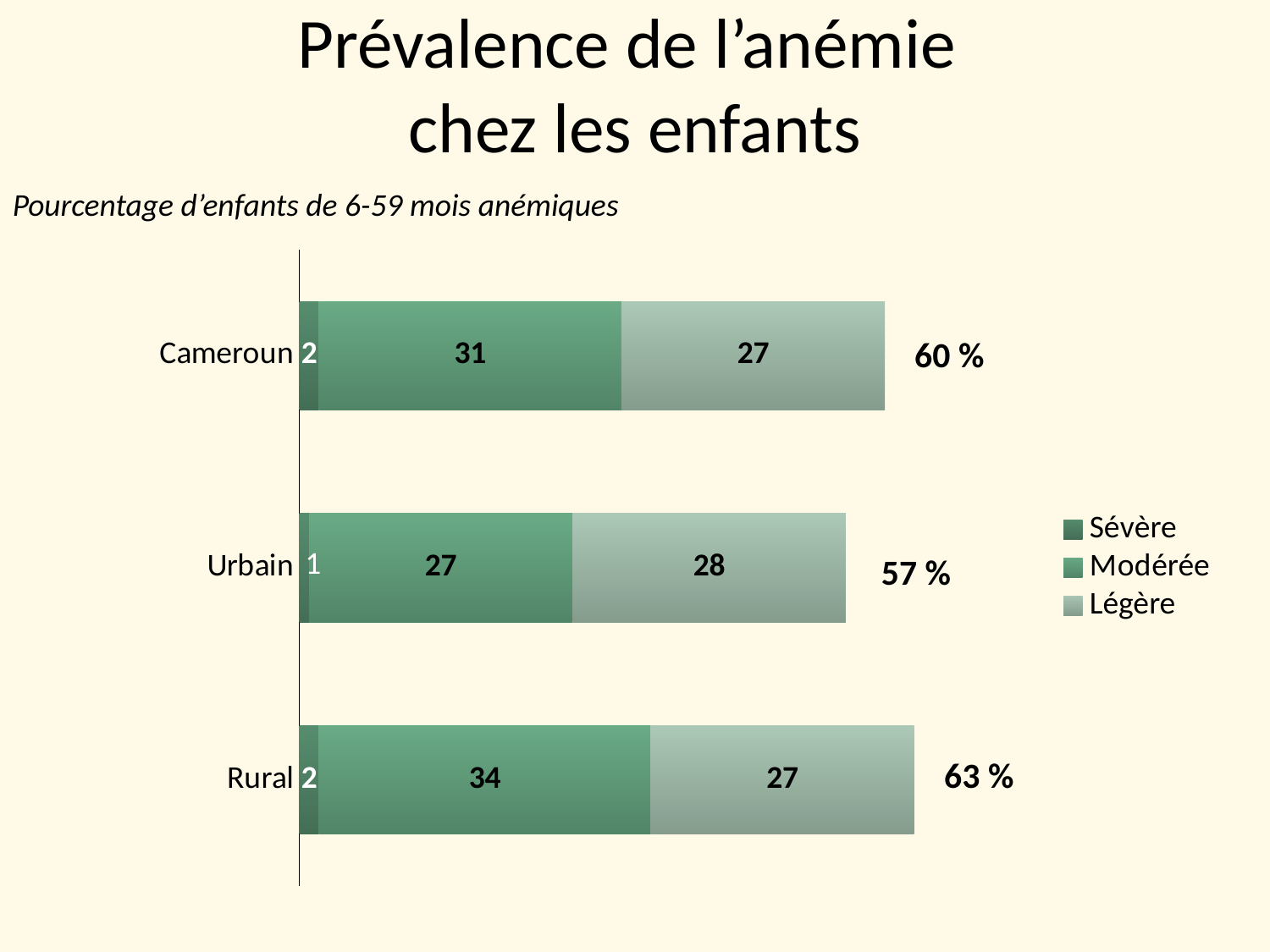

# Prévalence de l’anémie chez les enfants
Pourcentage d’enfants de 6-59 mois anémiques

### Chart

| Category | Sévère | Modérée | Légère |
|---|---|---|---|
| Rural | 2.0 | 34.0 | 27.0 |
| Urbain | 1.0 | 27.0 | 28.0 |
| Cameroun | 2.0 | 31.0 | 27.0 |
60 %
57 %
63 %